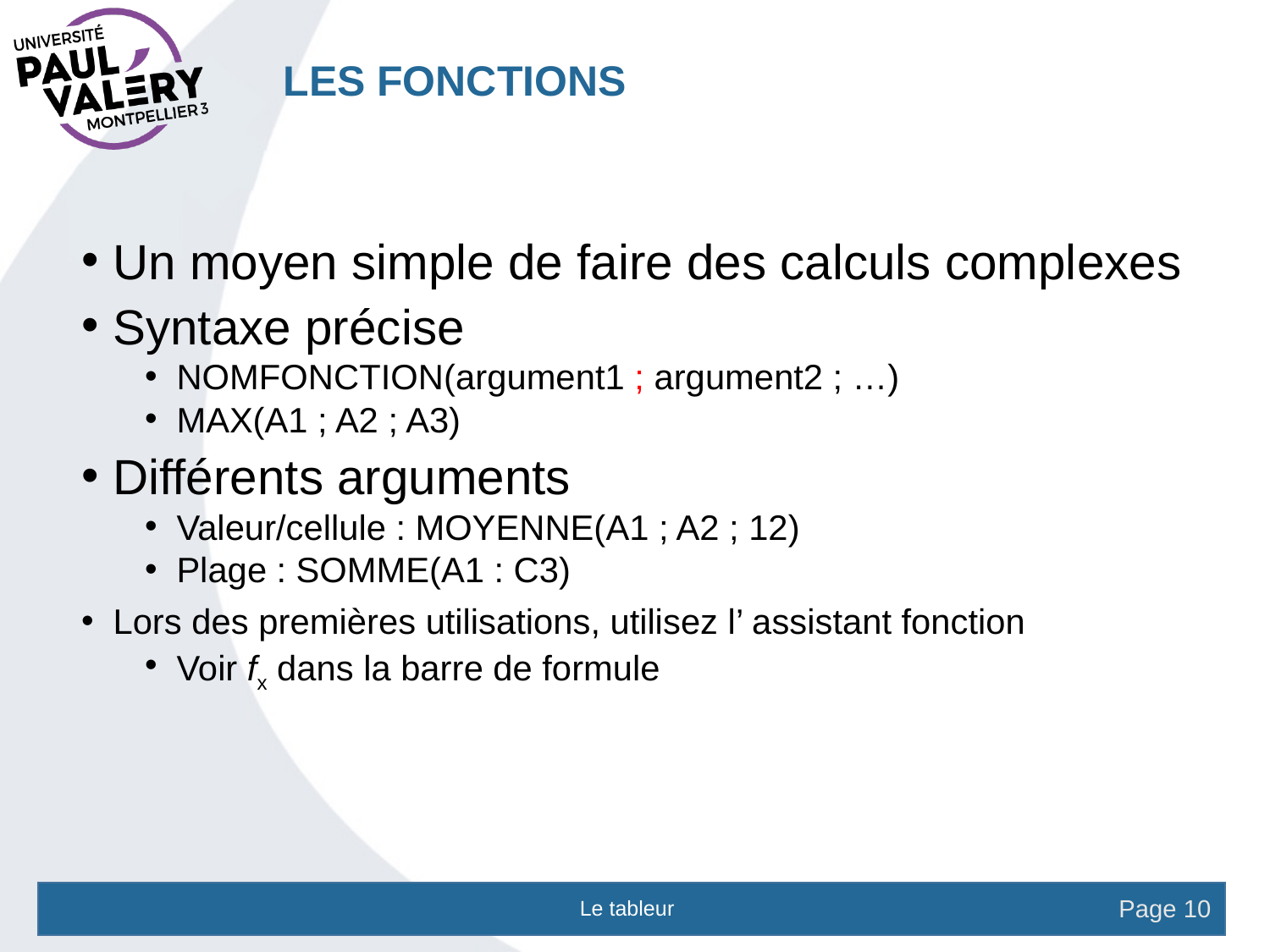

# Les fonctions
Un moyen simple de faire des calculs complexes
Syntaxe précise
NOMFONCTION(argument1 ; argument2 ; …)
MAX(A1 ; A2 ; A3)
Différents arguments
Valeur/cellule : MOYENNE(A1 ; A2 ; 12)
Plage : SOMME(A1 : C3)
Lors des premières utilisations, utilisez l’ assistant fonction
Voir fx dans la barre de formule

Le tableur
Page 10